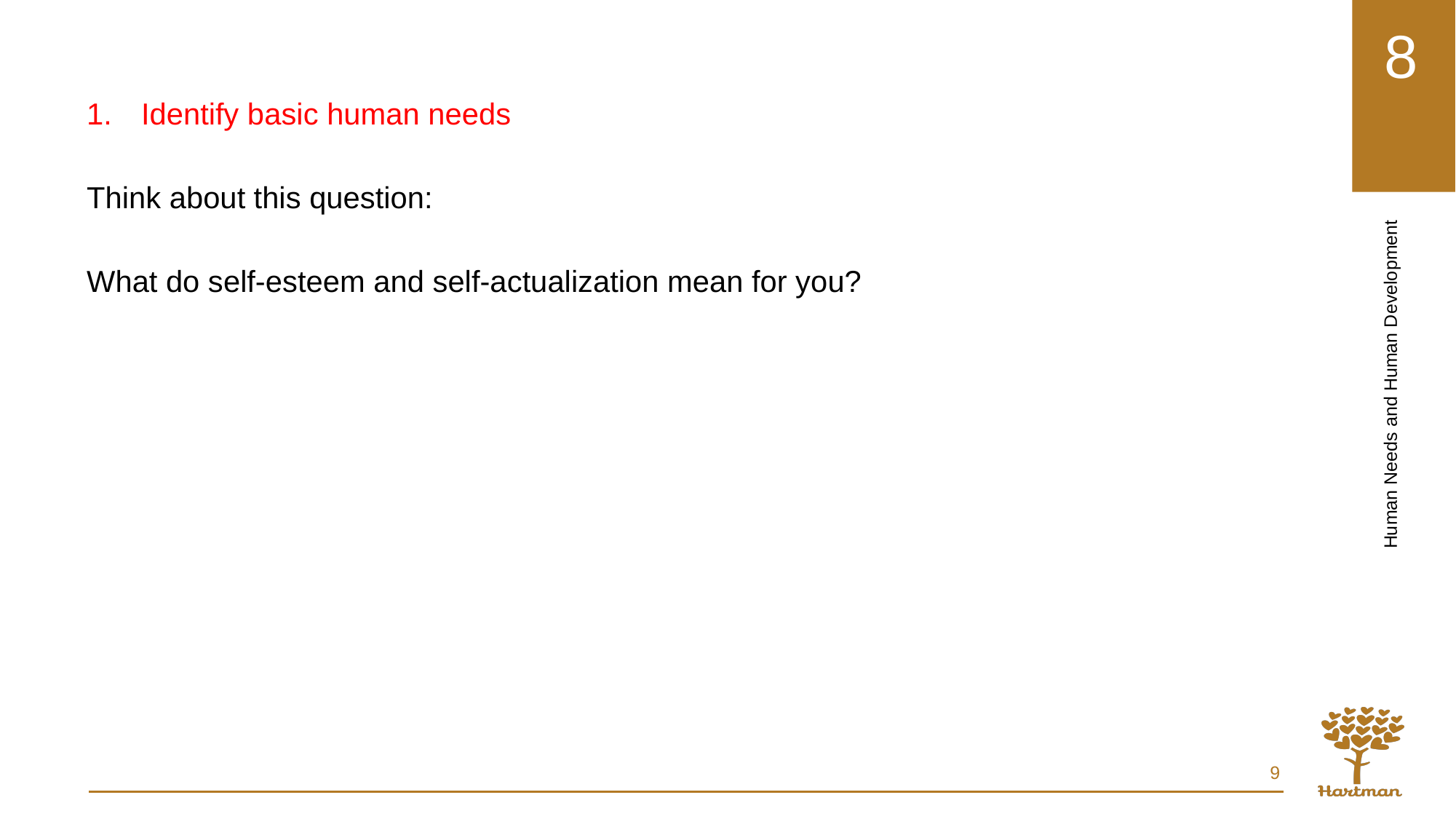

Identify basic human needs

Think about this question:

What do self-esteem and self-actualization mean for you?

9